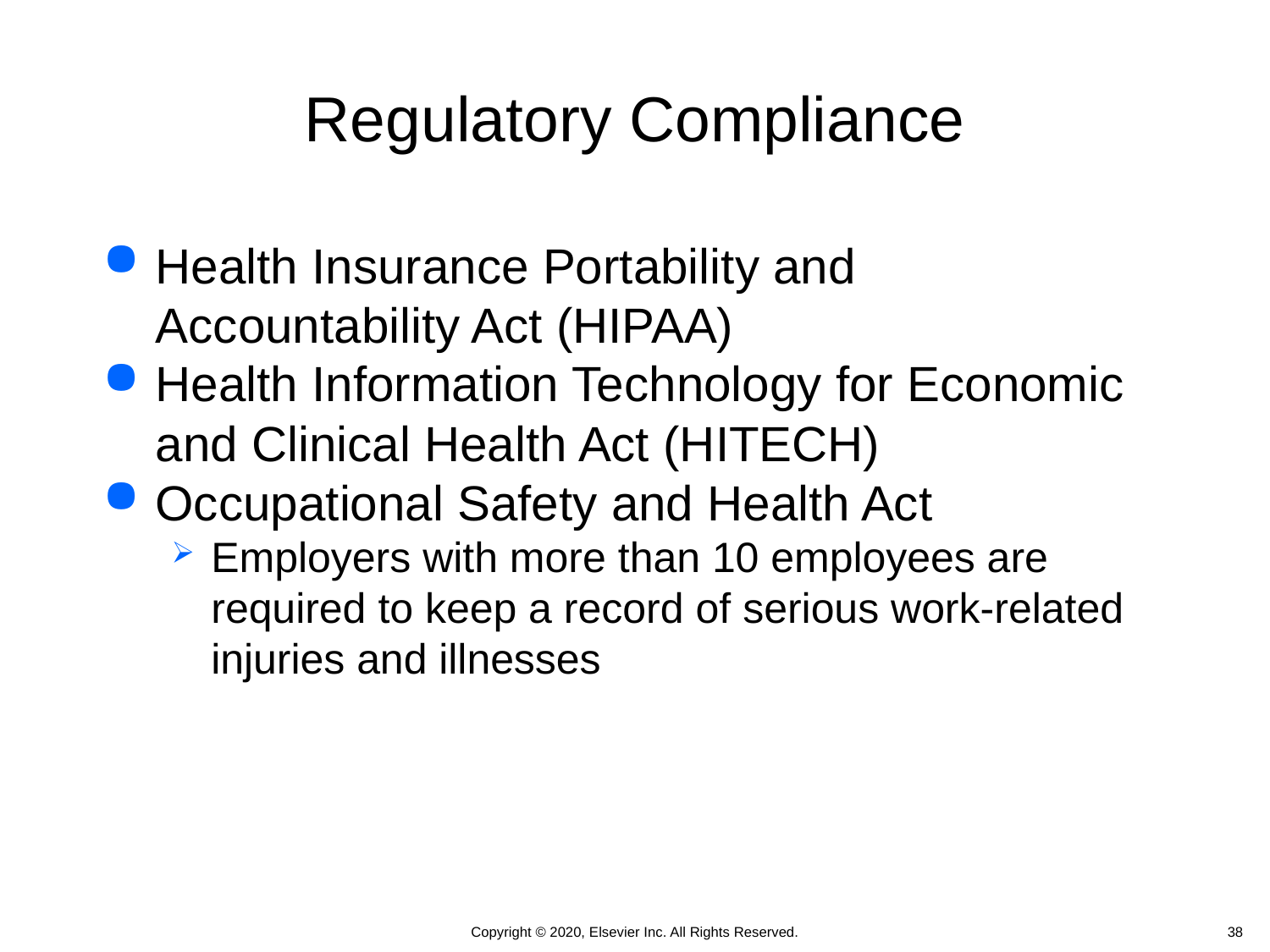

# Regulatory Compliance
Health Insurance Portability and Accountability Act (HIPAA)
Health Information Technology for Economic and Clinical Health Act (HITECH)
Occupational Safety and Health Act
Employers with more than 10 employees are required to keep a record of serious work-related injuries and illnesses
 38